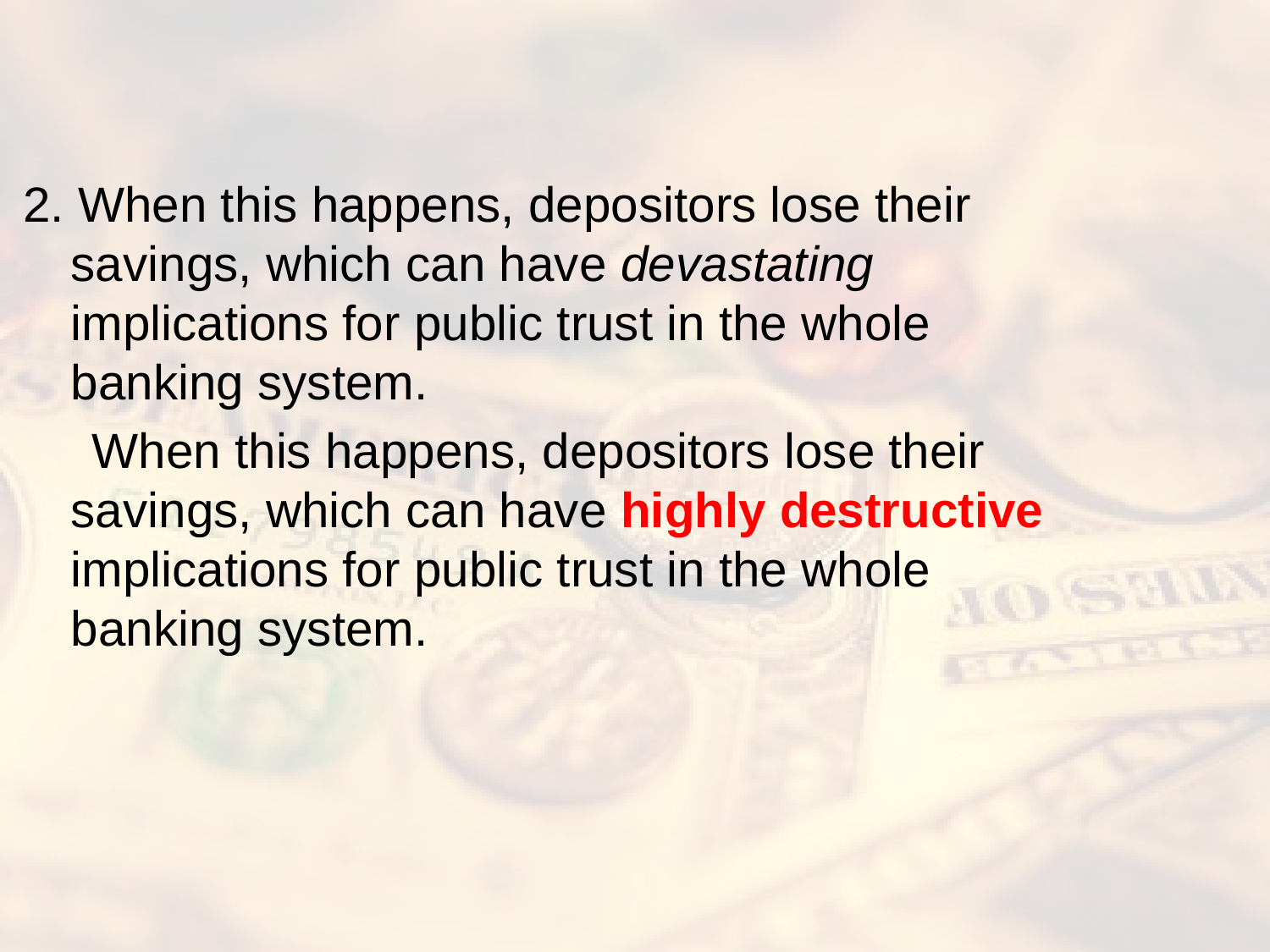

#
2. When this happens, depositors lose their savings, which can have devastating implications for public trust in the whole banking system.
     When this happens, depositors lose their savings, which can have highly destructive implications for public trust in the whole banking system.